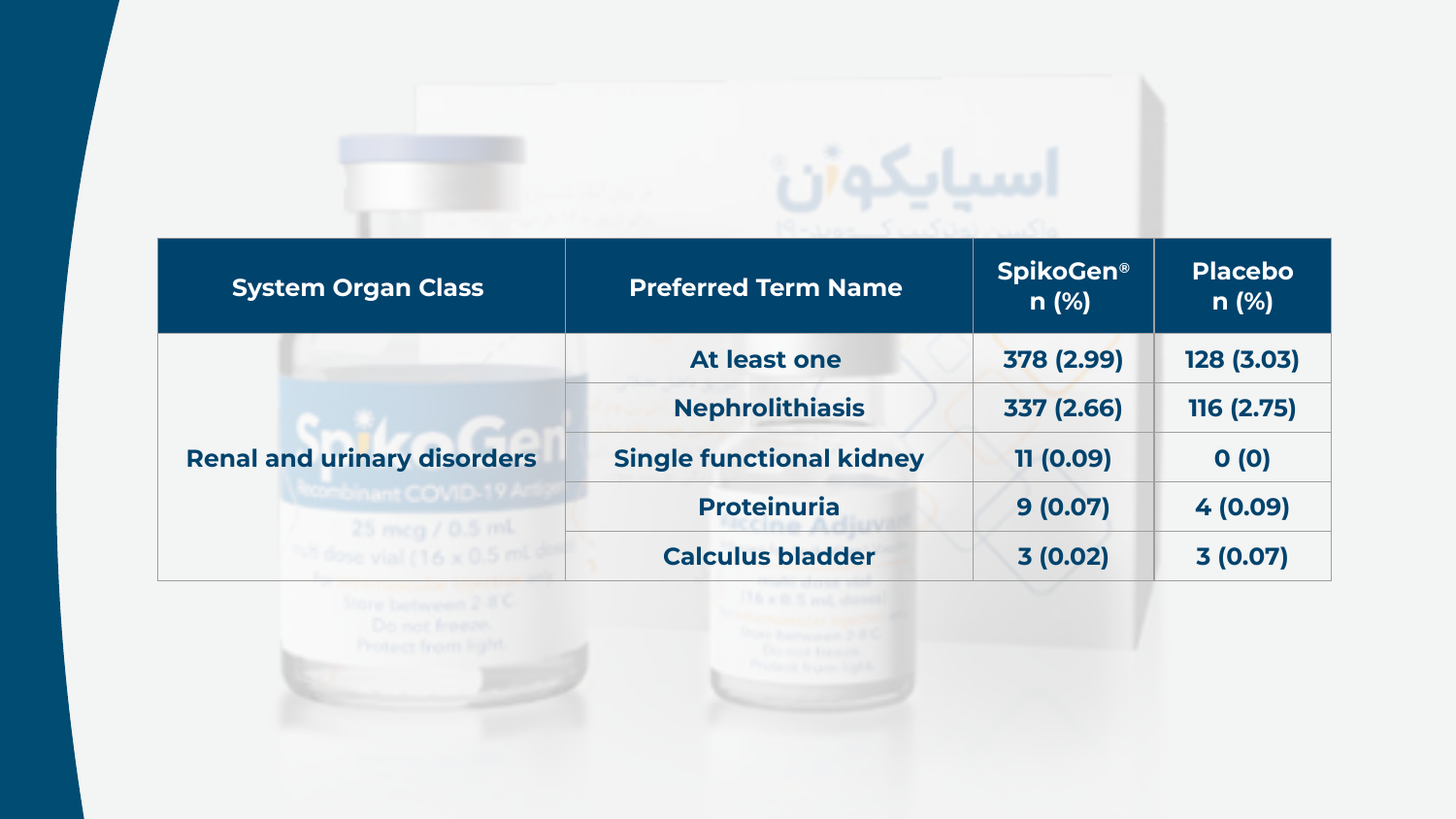

| System Organ Class | Preferred Term Name | SpikoGen® n (%) | Placebo n (%) |
| --- | --- | --- | --- |
| Renal and urinary disorders | At least one | 378 (2.99) | 128 (3.03) |
|  | Nephrolithiasis | 337 (2.66) | 116 (2.75) |
|  | Single functional kidney | 11 (0.09) | 0 (0) |
|  | Proteinuria | 9 (0.07) | 4 (0.09) |
|  | Calculus bladder | 3 (0.02) | 3 (0.07) |